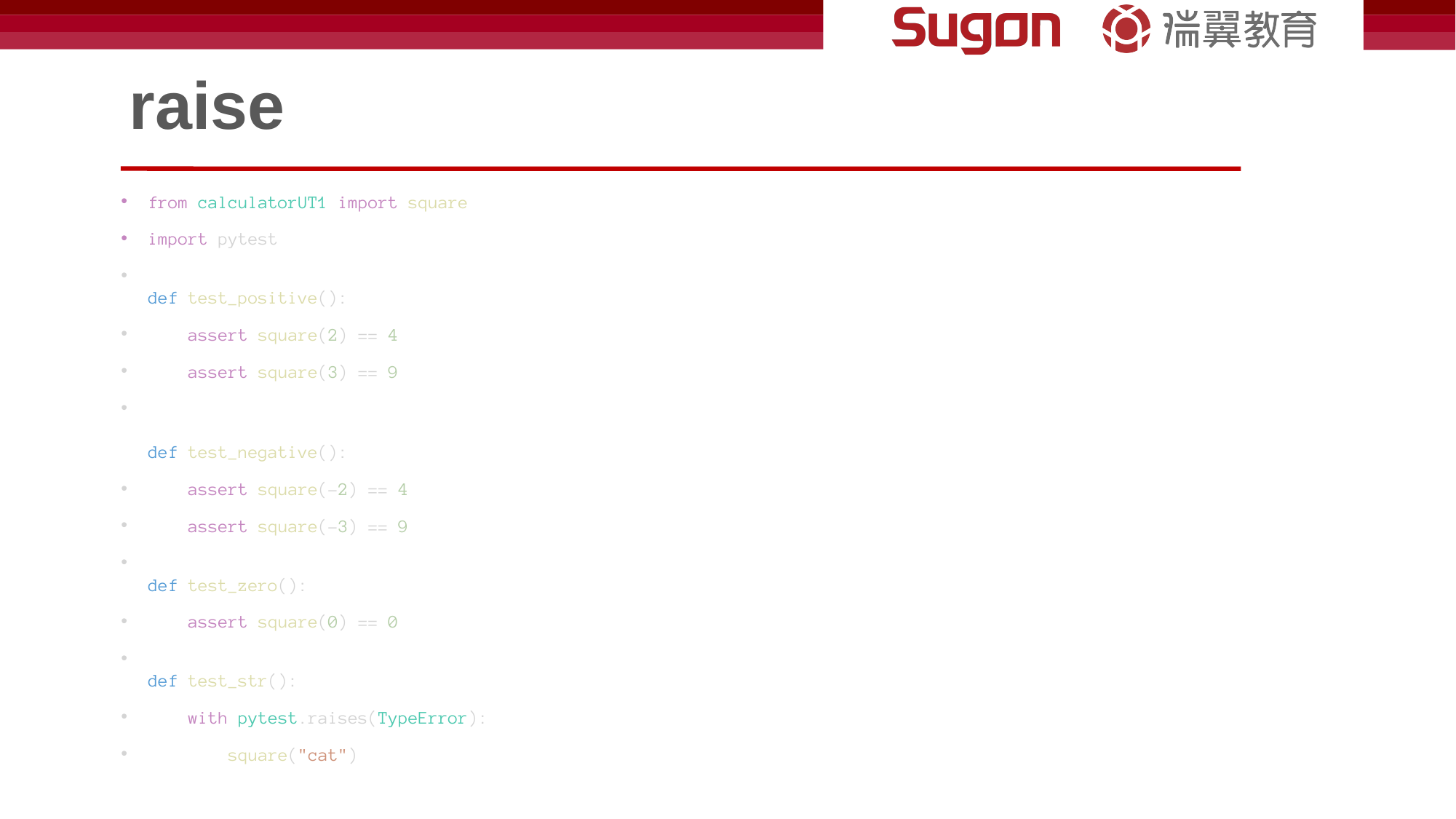

# raise
from calculatorUT1 import square
import pytest
def test_positive():
    assert square(2) == 4
    assert square(3) == 9
def test_negative():
    assert square(-2) == 4
    assert square(-3) == 9
def test_zero():
    assert square(0) == 0
def test_str():
    with pytest.raises(TypeError):
        square("cat")